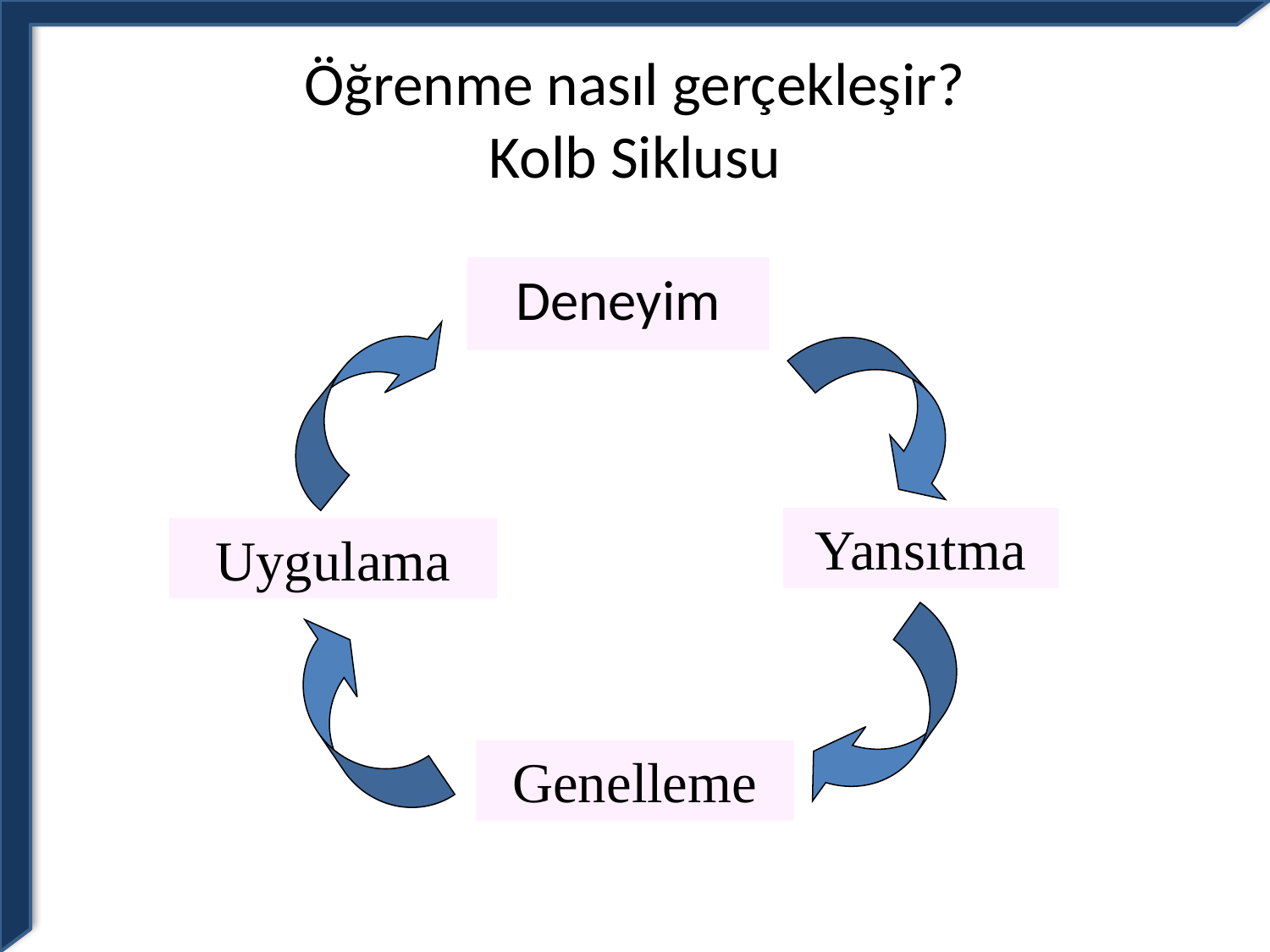

# Öğrenme nasıl gerçekleşir? Kolb Siklusu
 Deneyim

Yansıtma
Uygulama

Genelleme